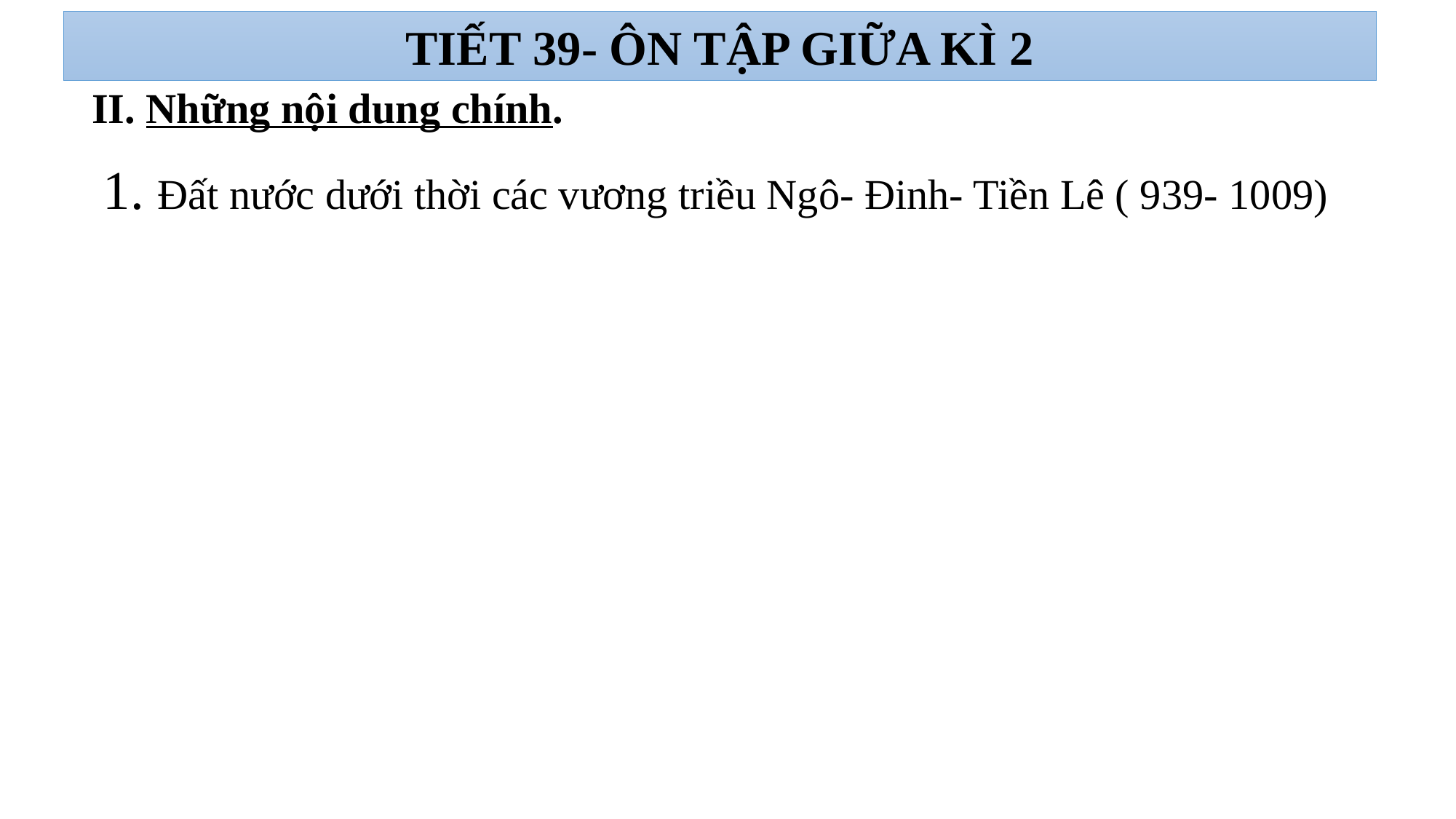

TIẾT 39- ÔN TẬP GIỮA KÌ 2
II. Những nội dung chính.
1. Đất nước dưới thời các vương triều Ngô- Đinh- Tiền Lê ( 939- 1009)